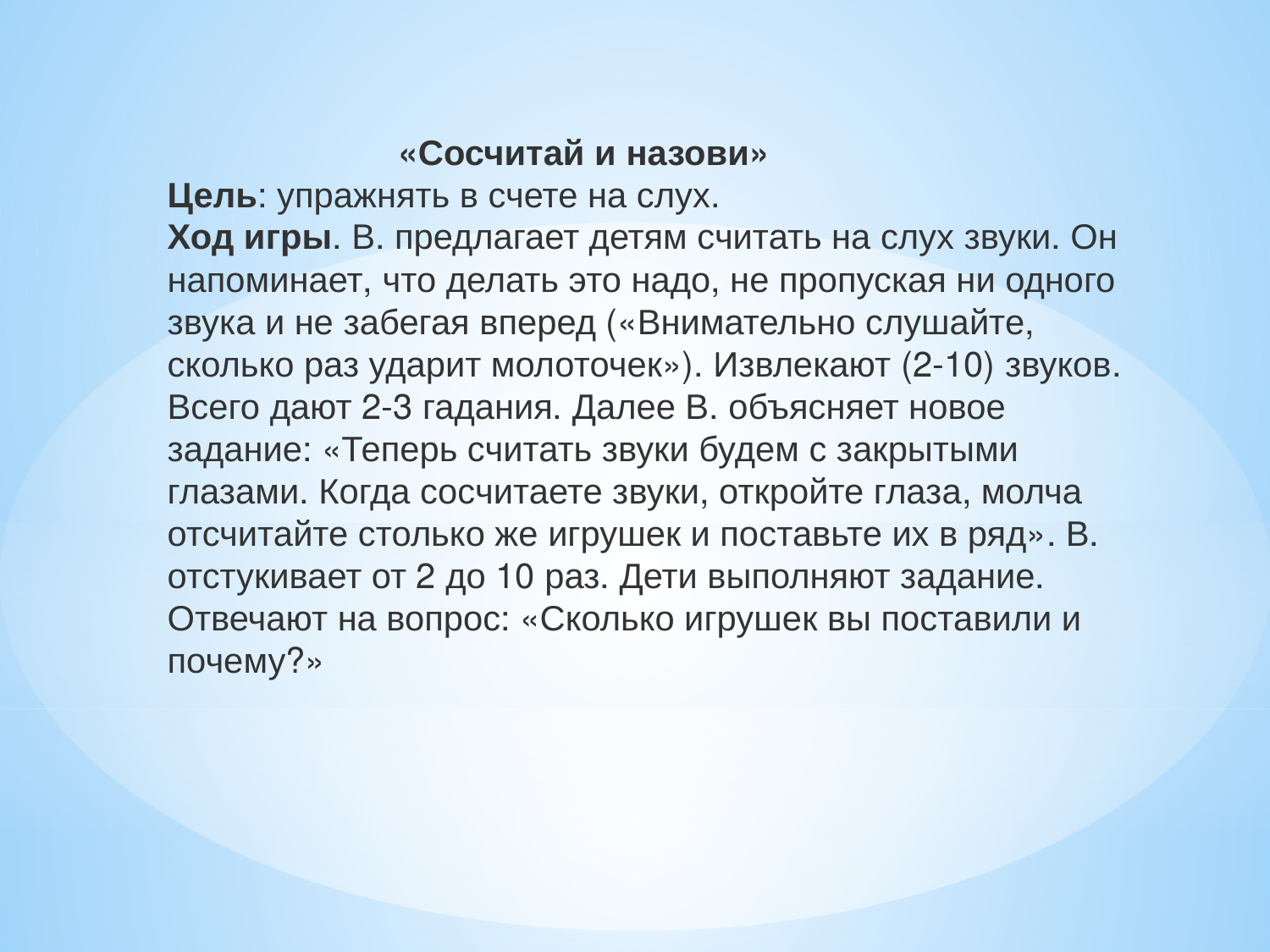

«Сосчитай и назови»
Цель: упражнять в счете на слух.
Ход игры. В. предлагает детям считать на слух звуки. Он напоминает, что делать это надо, не пропуская ни одного звука и не забегая вперед («Внимательно слушайте, сколько раз ударит молоточек»). Извлекают (2-10) звуков. Всего дают 2-3 гадания. Далее В. объясняет новое задание: «Теперь считать звуки будем с закрытыми глазами. Когда сосчитаете звуки, откройте глаза, молча отсчитайте столько же игрушек и поставьте их в ряд». В. отстукивает от 2 до 10 раз. Дети выполняют задание. Отвечают на вопрос: «Сколько игрушек вы поставили и почему?»